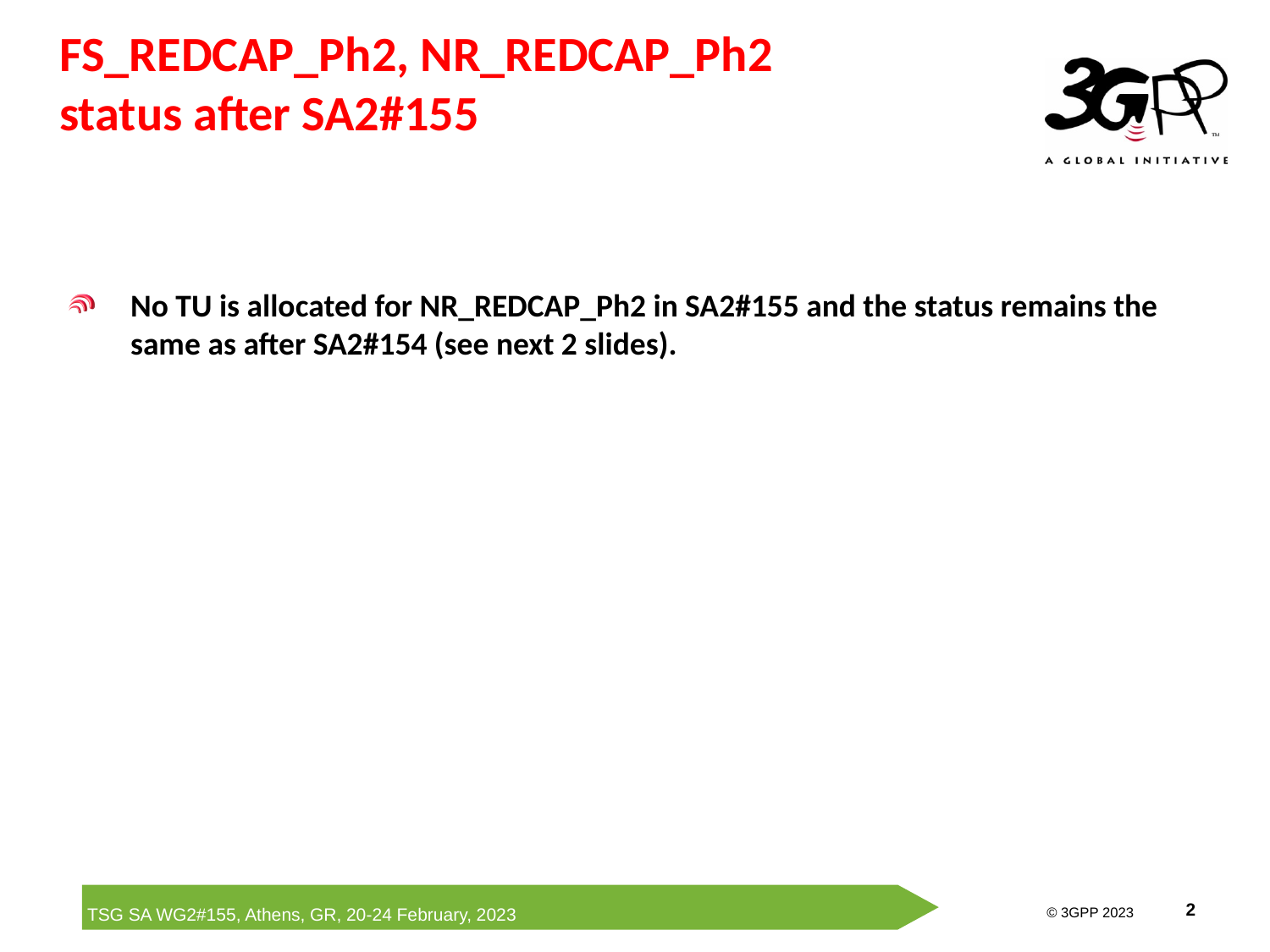

# FS_REDCAP_Ph2, NR_REDCAP_Ph2 status after SA2#155
No TU is allocated for NR_REDCAP_Ph2 in SA2#155 and the status remains the same as after SA2#154 (see next 2 slides).